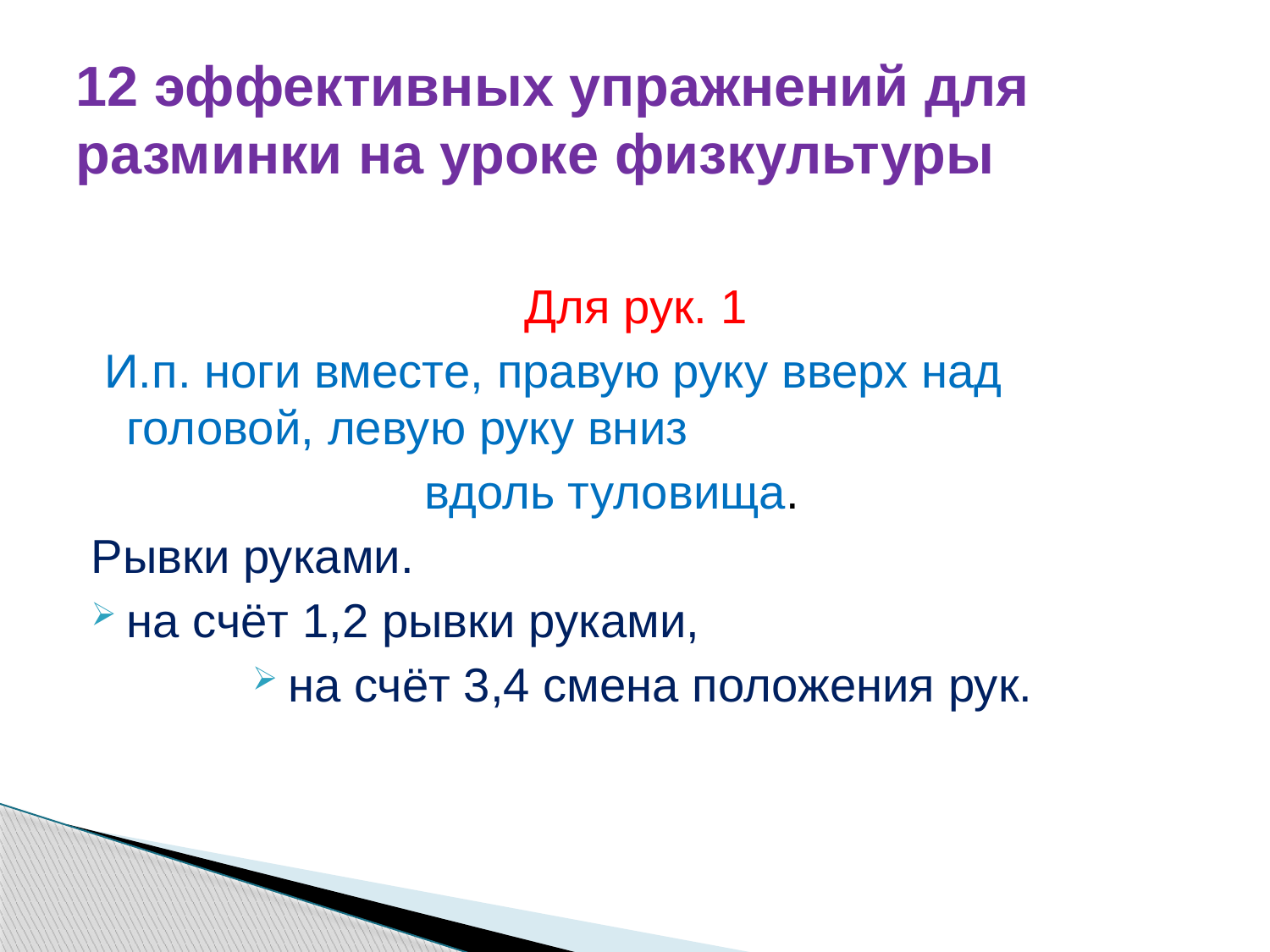

# 12 эффективных упражнений для разминки на уроке физкультуры

Для рук. 1
 И.п. ноги вместе, правую руку вверх над           головой, левую руку вниз
                         вдоль туловища.
Рывки руками.
на счёт 1,2 рывки руками,
на счёт 3,4 смена положения рук.